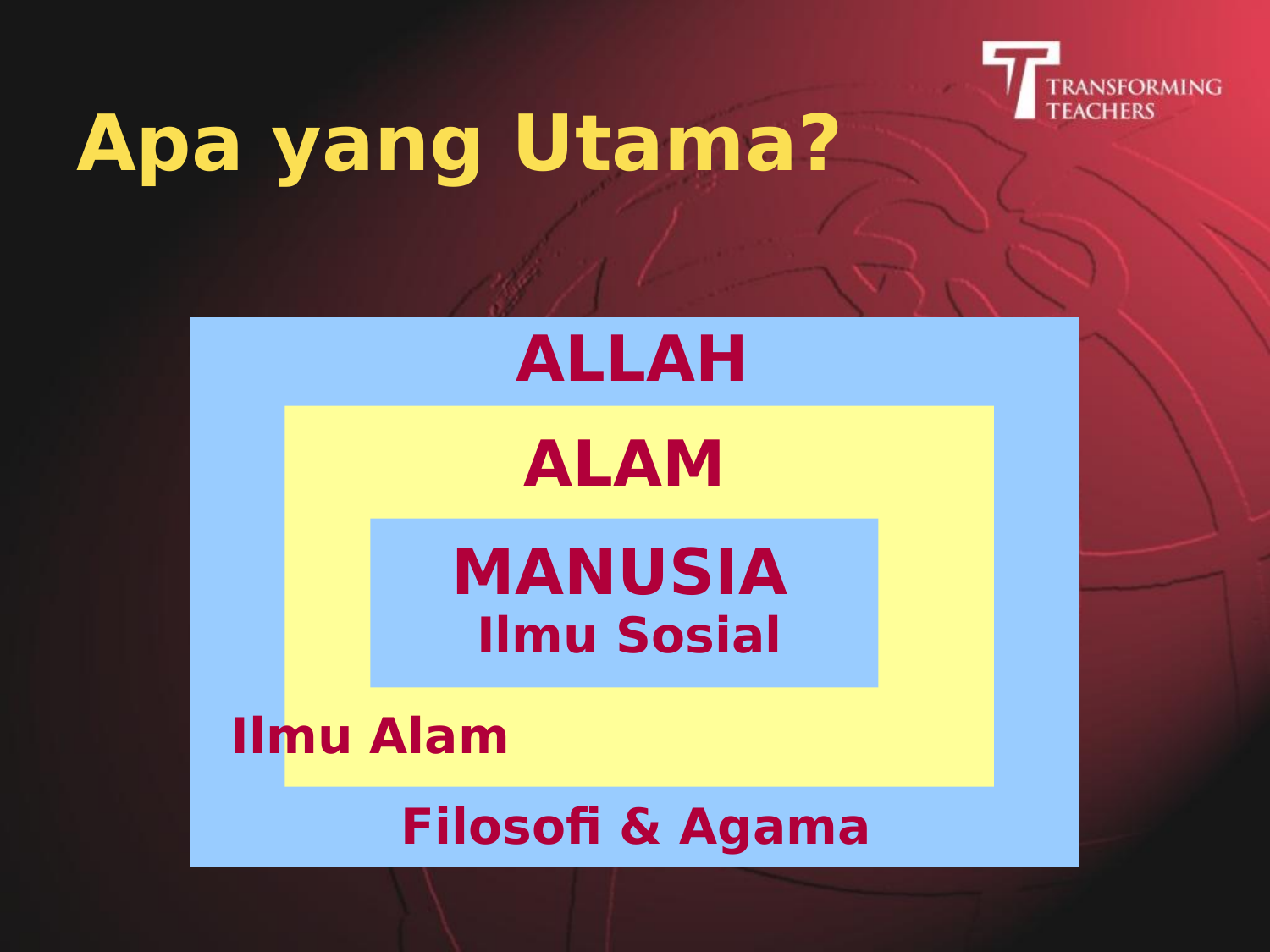

# Apa yang Utama?
ALLAH

ALAM

MANUSIA
Ilmu Sosial
Ilmu Alam
Filosofi & Agama